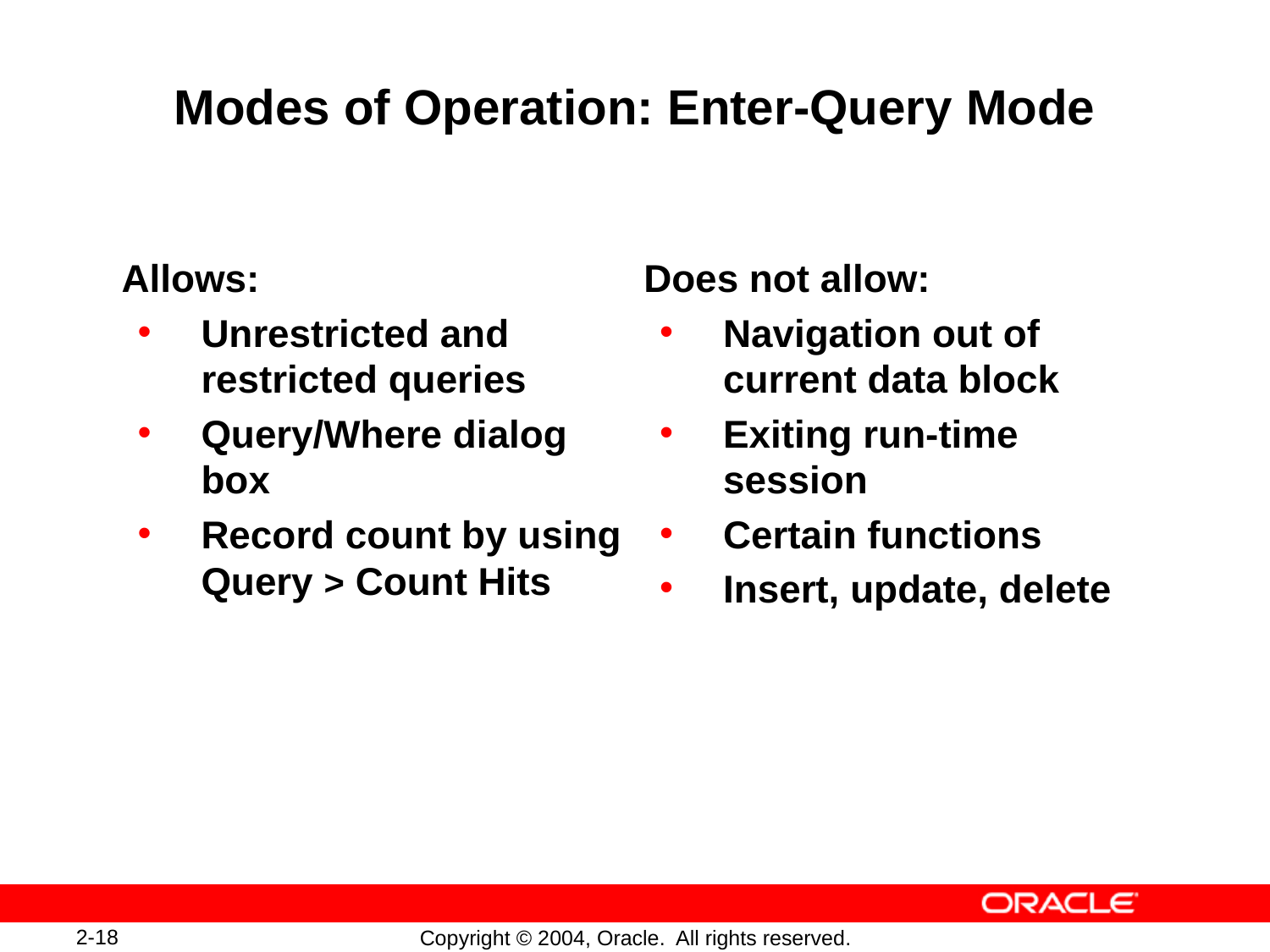

# Modes of Operation: Enter-Query Mode
Allows:
Unrestricted and restricted queries
Query/Where dialog box
Record count by using Query > Count Hits
Does not allow:
Navigation out of current data block
Exiting run-time session
Certain functions
Insert, update, delete